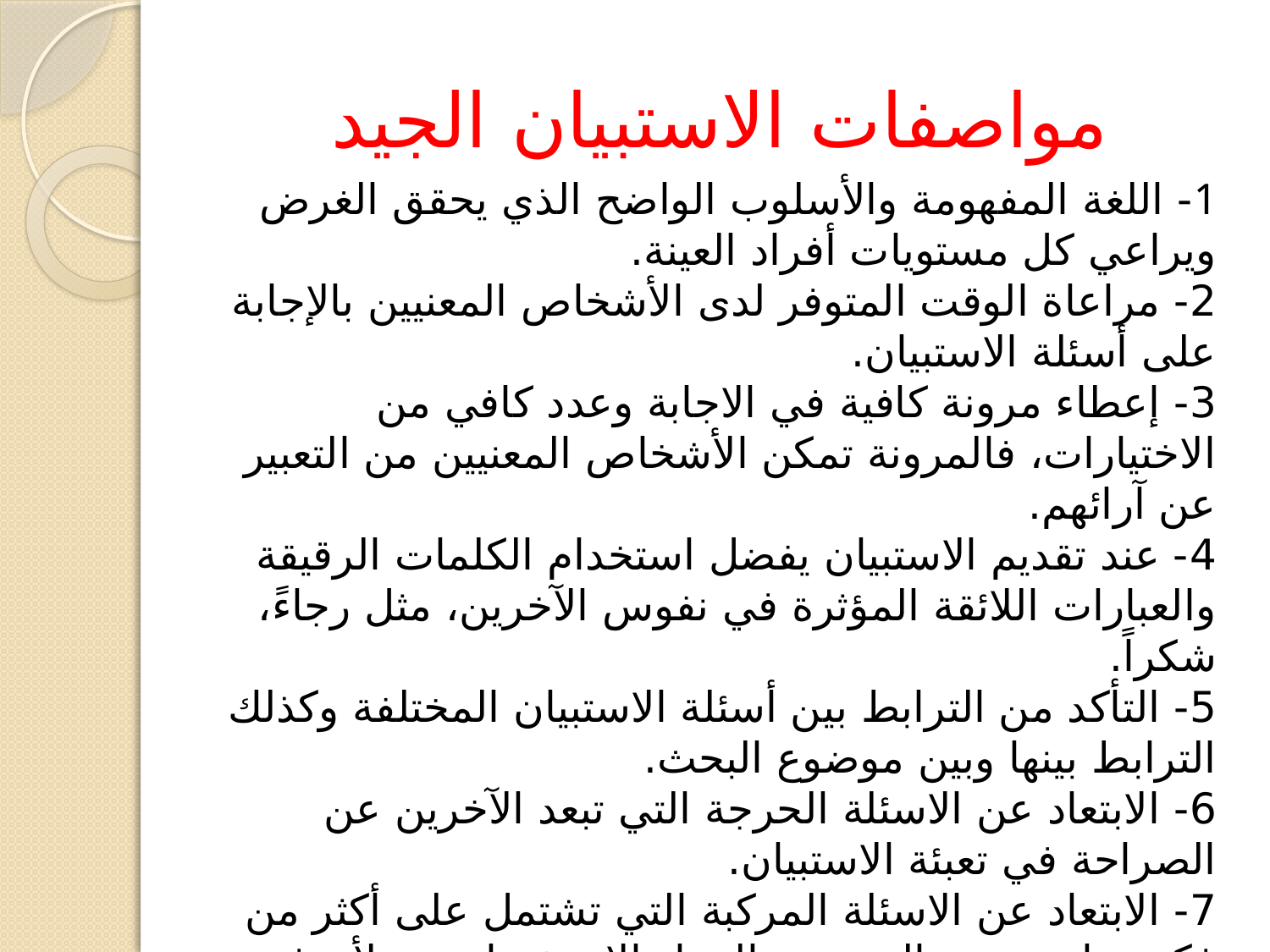

# مواصفات الاستبيان الجيد
1- اللغة المفهومة والأسلوب الواضح الذي يحقق الغرض ويراعي كل مستويات أفراد العينة. 
2- مراعاة الوقت المتوفر لدى الأشخاص المعنيين بالإجابة على أسئلة الاستبيان. 
3- إعطاء مرونة كافية في الاجابة وعدد كافي من الاختيارات، فالمرونة تمكن الأشخاص المعنيين من التعبير عن آرائهم. 
4- عند تقديم الاستبيان يفضل استخدام الكلمات الرقيقة والعبارات اللائقة المؤثرة في نفوس الآخرين، مثل رجاءً، شكراً. 
5- التأكد من الترابط بين أسئلة الاستبيان المختلفة وكذلك الترابط بينها وبين موضوع البحث. 
6- الابتعاد عن الاسئلة الحرجة التي تبعد الآخرين عن الصراحة في تعبئة الاستبيان. 
7- الابتعاد عن الاسئلة المركبة التي تشتمل على أكثر من فكرة واحدة عن الموضوع المراد الاستفسار عنه لأن في ذلك إرباك للمجيب.  
8- تزويد المعنيين بالإجابة عن الاستبيان بمجموعة من التعليمات والتوضيحات المطلوبة، وبيان الغرض من الاستبيان ومجالات استخدام البيانات التي سيحصل عليها الباحث. 
9- يستحسن كتابة عنوان الباحث على الاستبيان، بغرض تسهيل مهمة إعادة الاستبيان بعد تعبئته.